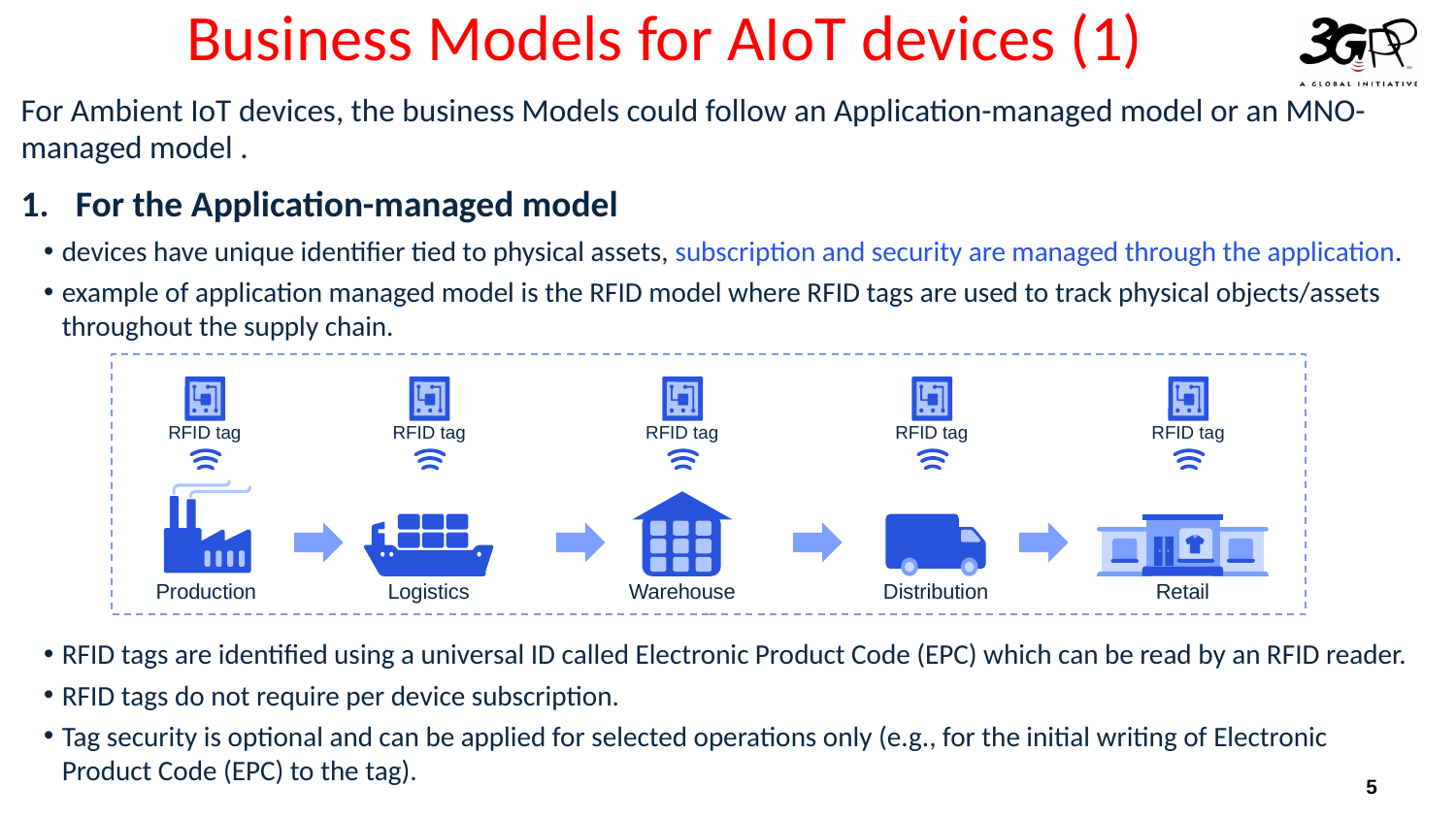

# Business Models for AIoT devices (1)
For Ambient IoT devices, the business Models could follow an Application-managed model or an MNO-managed model .
For the Application-managed model
devices have unique identifier tied to physical assets, subscription and security are managed through the application.
example of application managed model is the RFID model where RFID tags are used to track physical objects/assets throughout the supply chain.

RFID tags are identified using a universal ID called Electronic Product Code (EPC) which can be read by an RFID reader.
RFID tags do not require per device subscription.
Tag security is optional and can be applied for selected operations only (e.g., for the initial writing of Electronic Product Code (EPC) to the tag).

RFID tag

Production

RFID tag

Logistics

RFID tag

Warehouse

RFID tag

Distribution

RFID tag

Retail